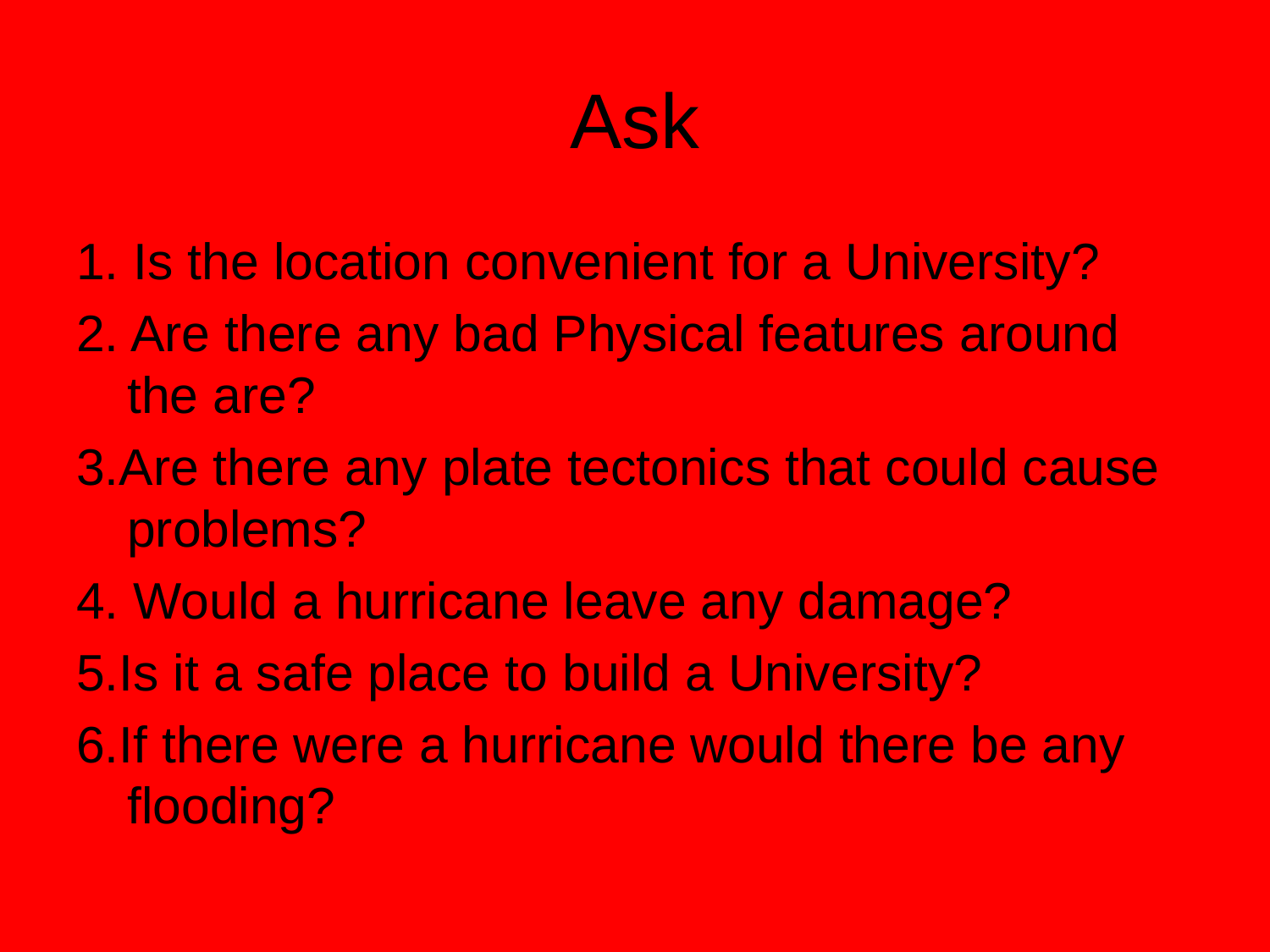

# Ask
1. Is the location convenient for a University?
2. Are there any bad Physical features around the are?
3.Are there any plate tectonics that could cause problems?
4. Would a hurricane leave any damage?
5.Is it a safe place to build a University?
6.If there were a hurricane would there be any flooding?